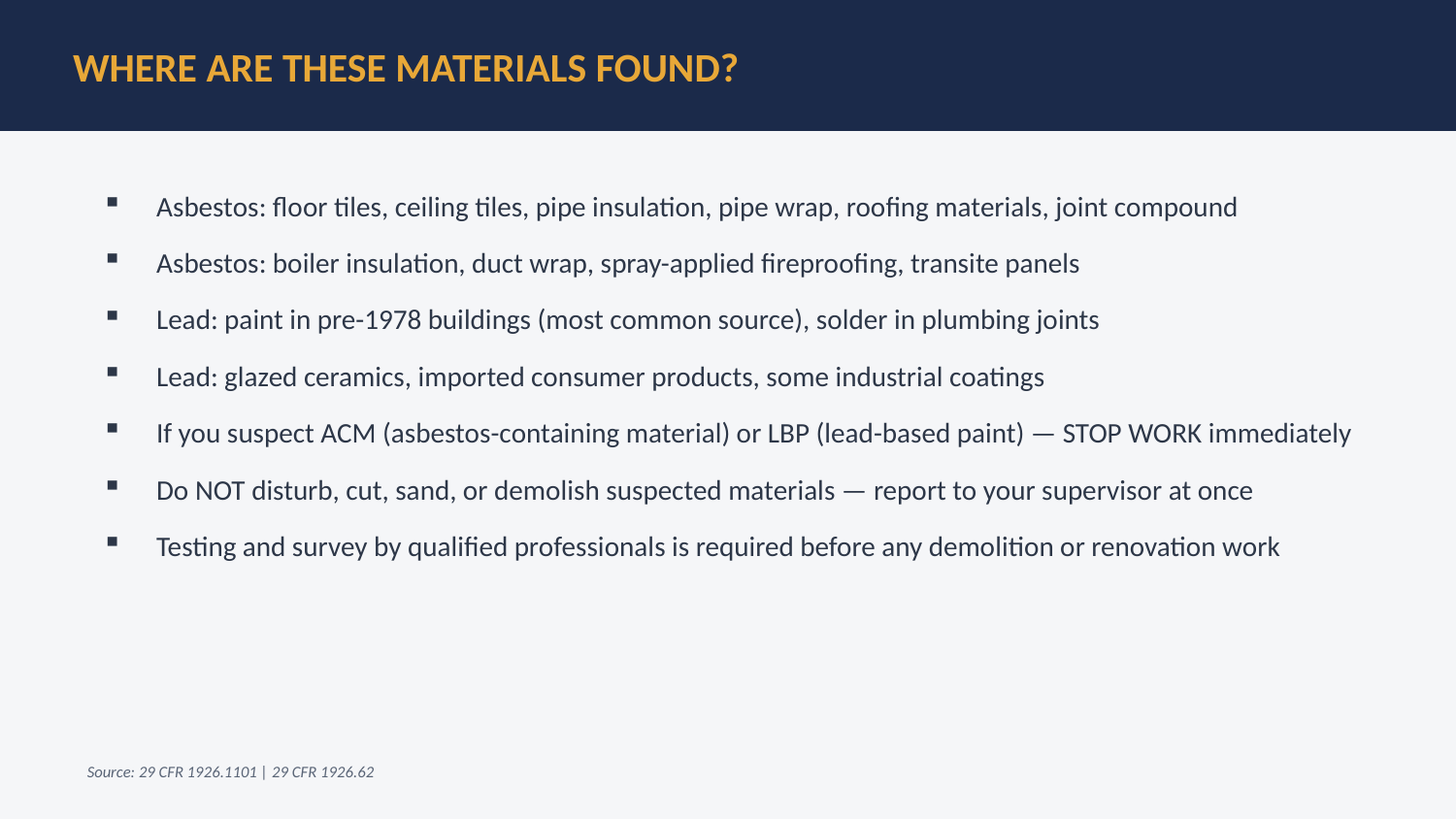

WHERE ARE THESE MATERIALS FOUND?
Asbestos: floor tiles, ceiling tiles, pipe insulation, pipe wrap, roofing materials, joint compound
Asbestos: boiler insulation, duct wrap, spray-applied fireproofing, transite panels
Lead: paint in pre-1978 buildings (most common source), solder in plumbing joints
Lead: glazed ceramics, imported consumer products, some industrial coatings
If you suspect ACM (asbestos-containing material) or LBP (lead-based paint) — STOP WORK immediately
Do NOT disturb, cut, sand, or demolish suspected materials — report to your supervisor at once
Testing and survey by qualified professionals is required before any demolition or renovation work
Source: 29 CFR 1926.1101 | 29 CFR 1926.62